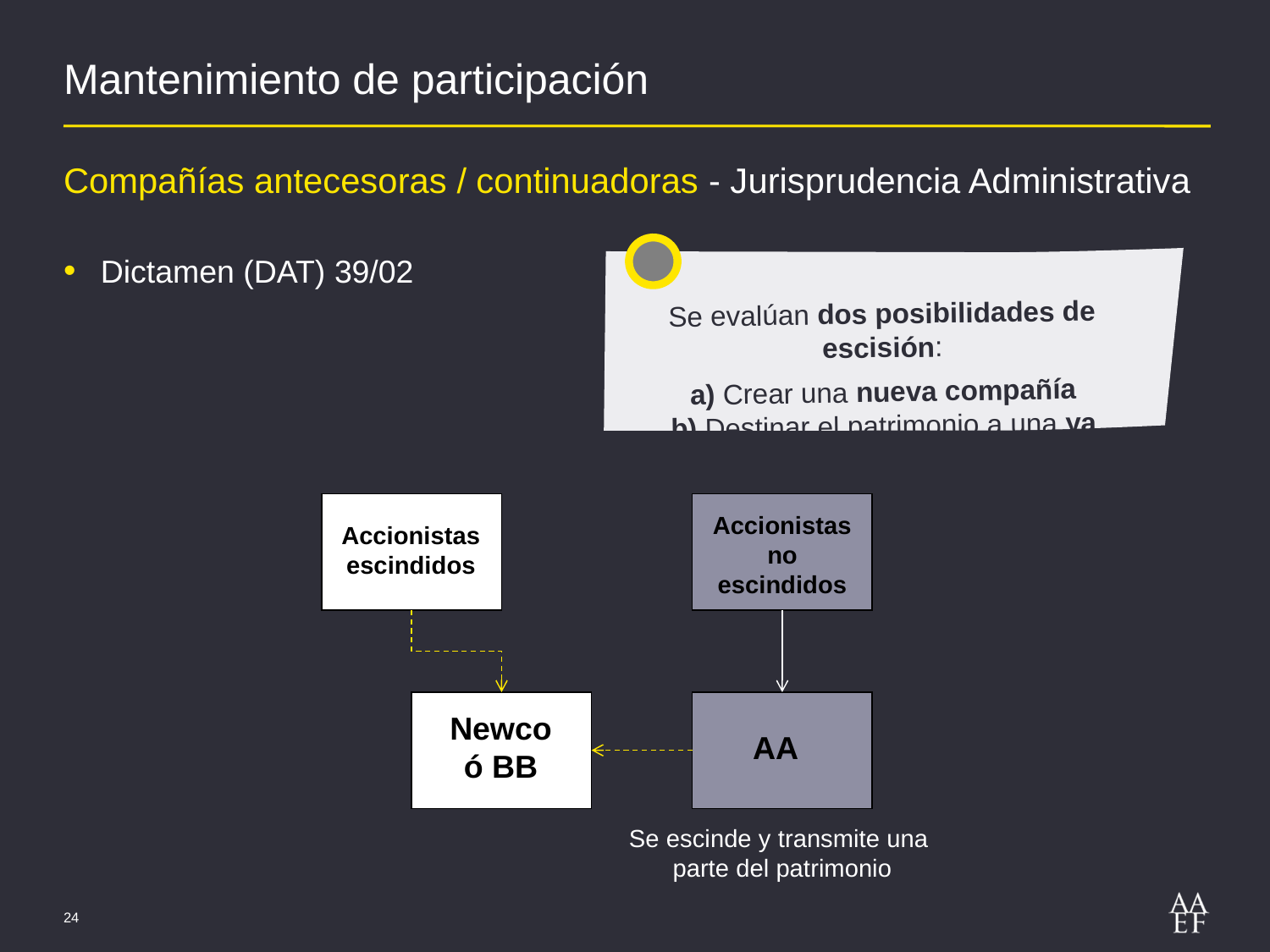

# Mantenimiento de participación
Compañías antecesoras / continuadoras - Jurisprudencia Administrativa

Dictamen (DAT) 39/02

Se evalúan dos posibilidades de escisión:
a) Crear una nueva compañía
b) Destinar el patrimonio a una ya existente

Accionistas no escindidos
Accionistas escindidos

Newco ó BB
AA
Se escinde y transmite una
parte del patrimonio
24